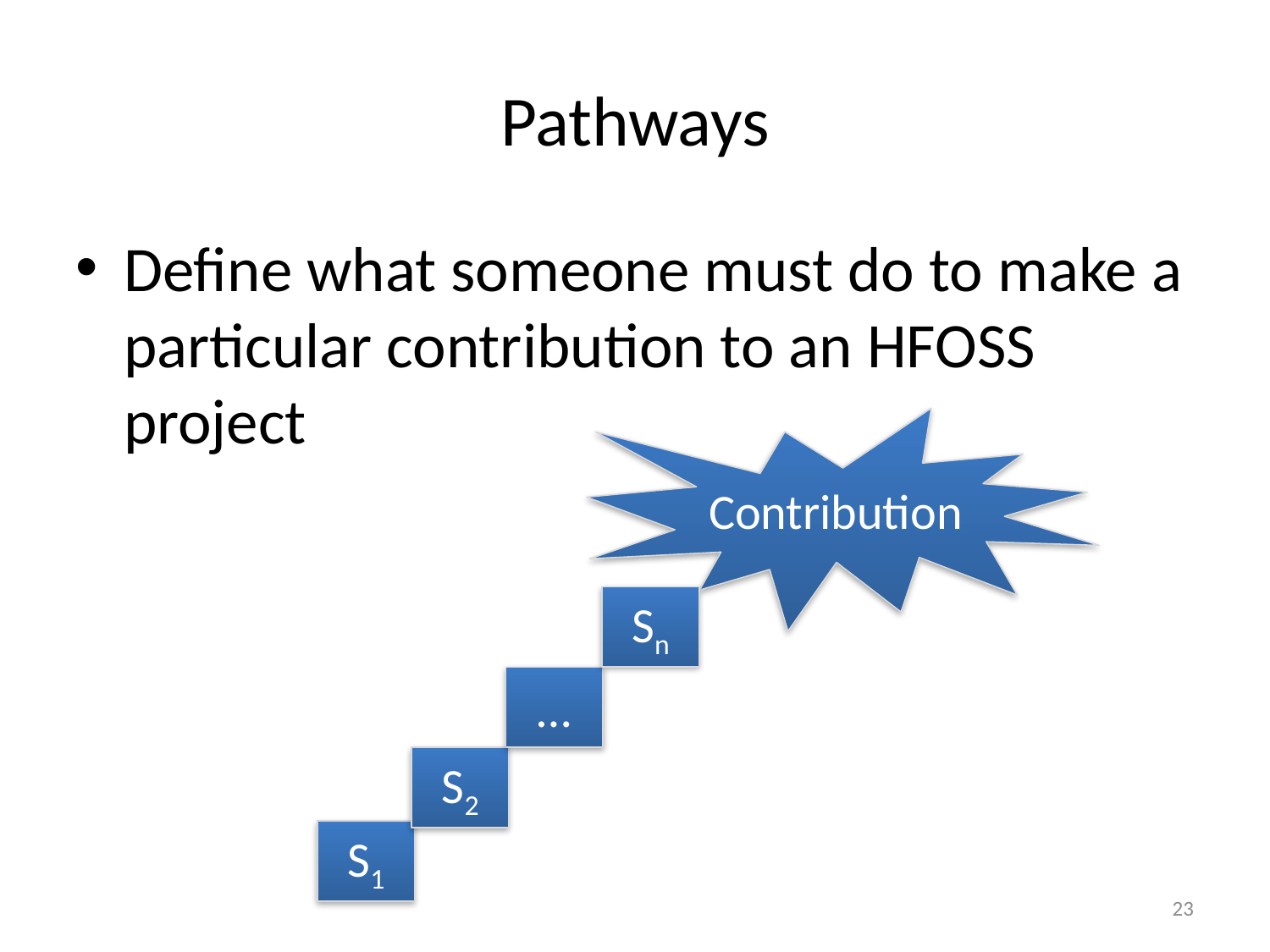

Pathways
Define what someone must do to make a particular contribution to an HFOSS project
Contribution
Sn
…
S2
S1
23